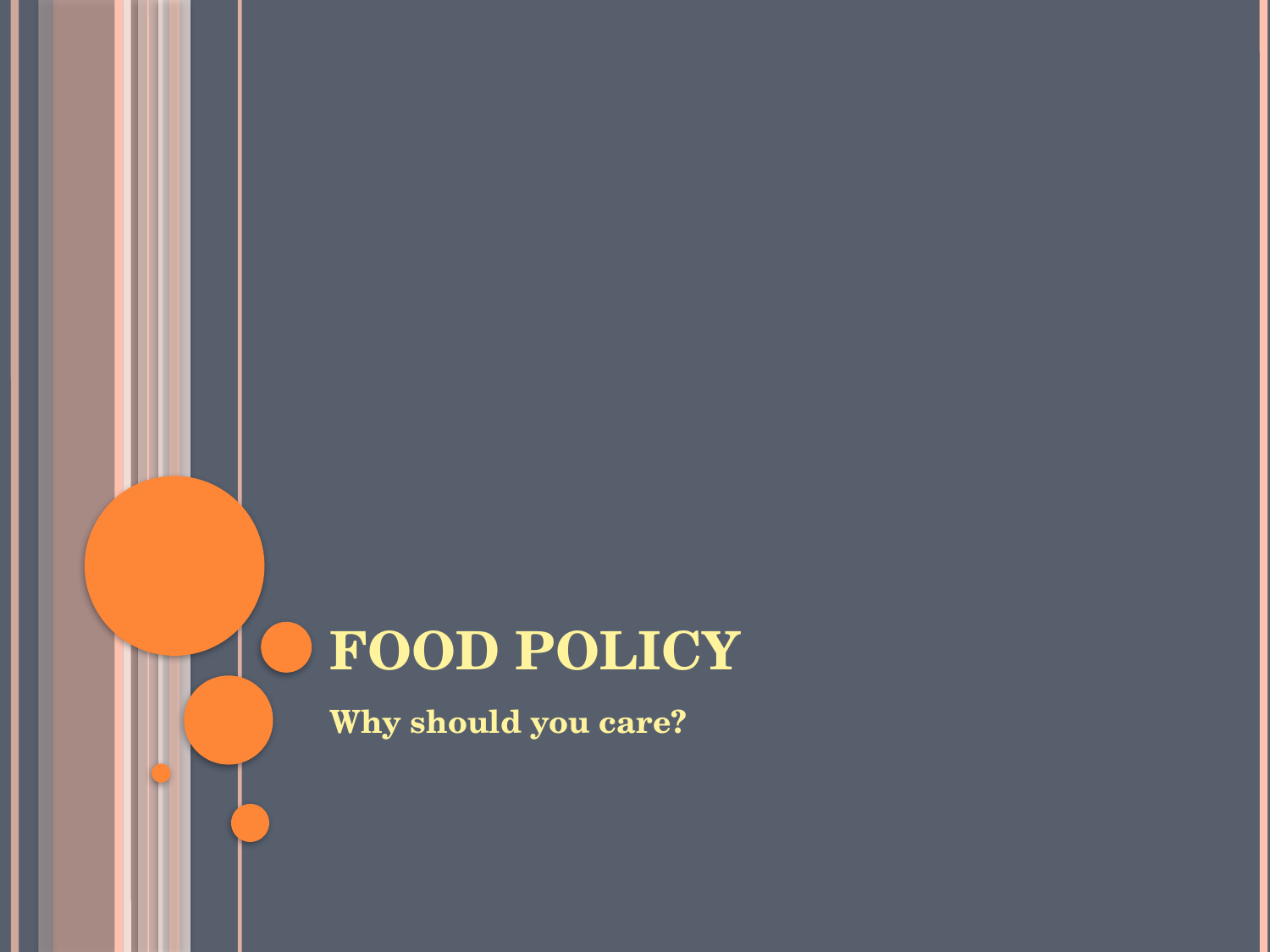

# Food Policy
Why should you care?